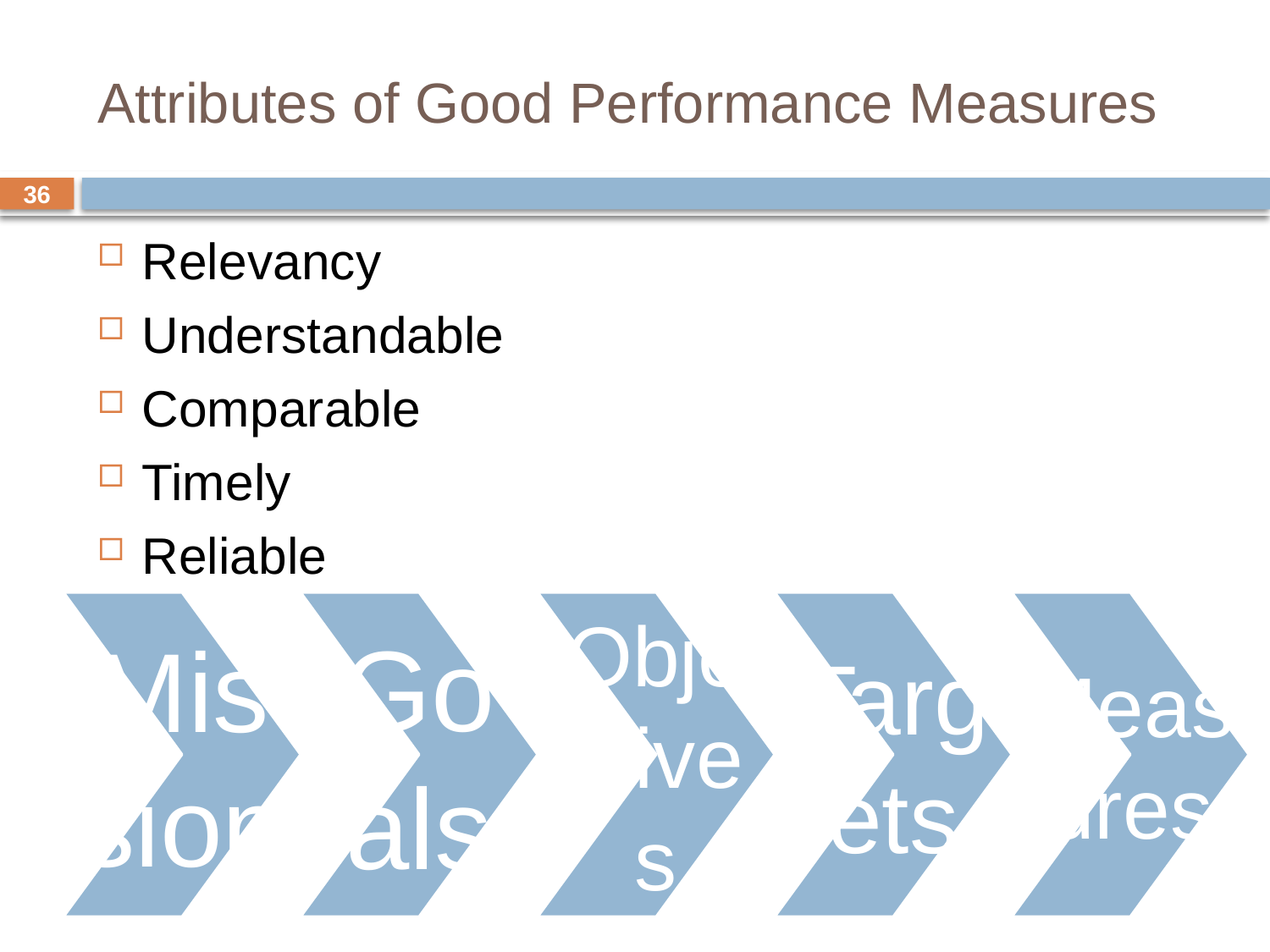

# Attributes of Good Performance Measures
36
Relevancy
Understandable
Comparable
Timely
Reliable
Measures